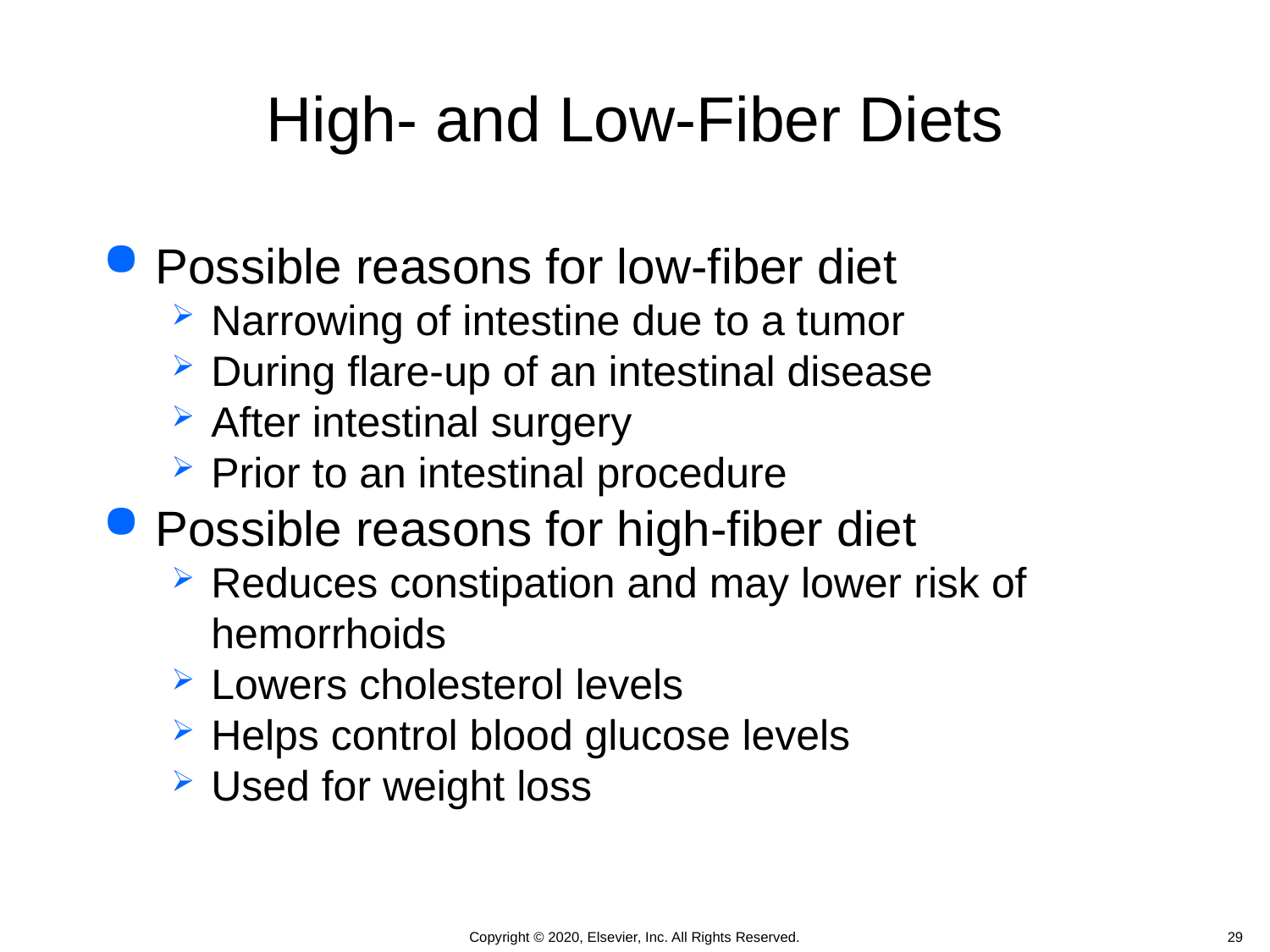

# High- and Low-Fiber Diets
Possible reasons for low-fiber diet
Narrowing of intestine due to a tumor
During flare-up of an intestinal disease
After intestinal surgery
Prior to an intestinal procedure
Possible reasons for high-fiber diet
Reduces constipation and may lower risk of hemorrhoids
Lowers cholesterol levels
Helps control blood glucose levels
Used for weight loss
 29